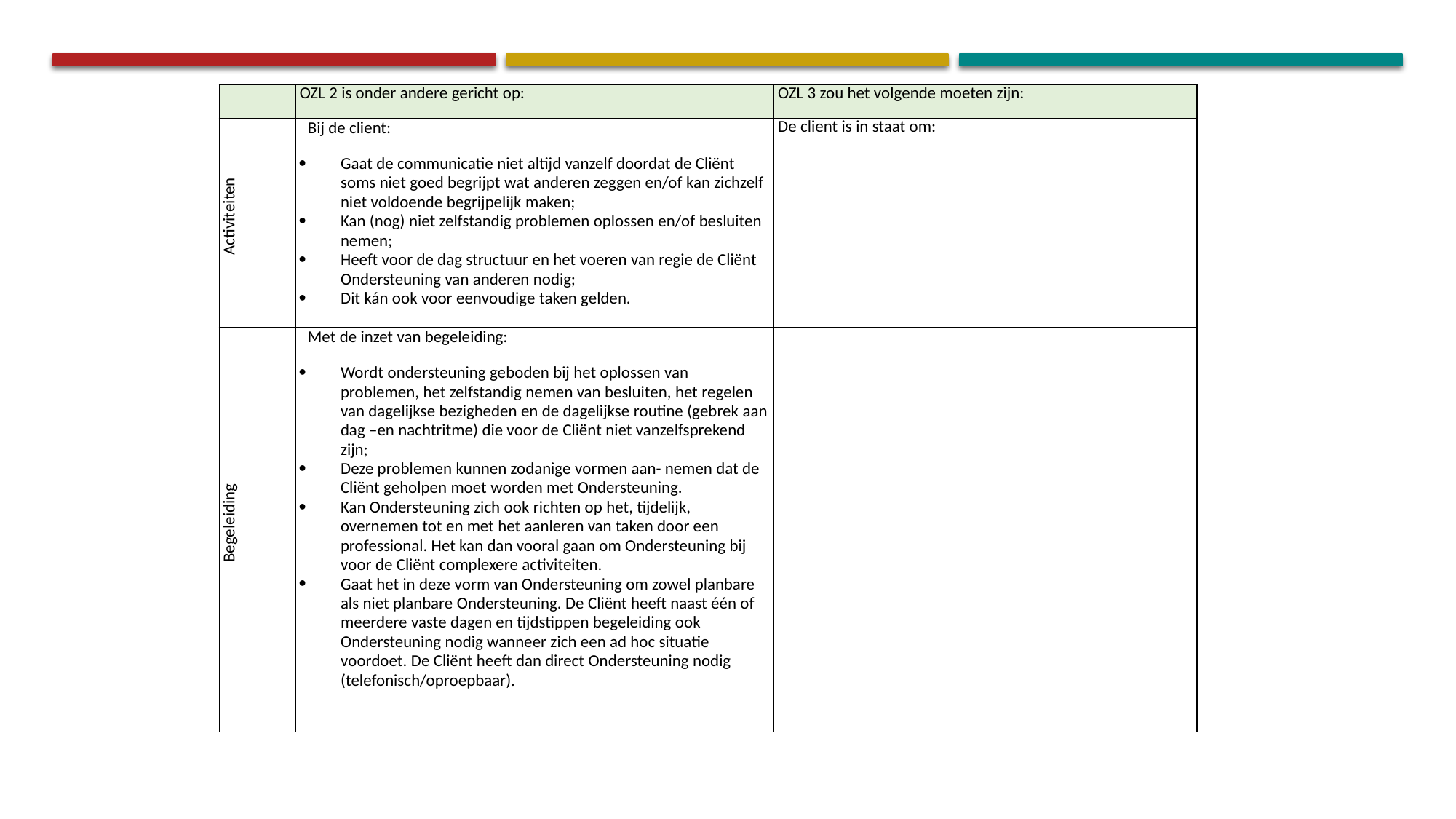

|  | OZL 2 is onder andere gericht op: | OZL 3 zou het volgende moeten zijn: |
| --- | --- | --- |
| Activiteiten | Bij de client: Gaat de communicatie niet altijd vanzelf doordat de Cliënt soms niet goed begrijpt wat anderen zeggen en/of kan zichzelf niet voldoende begrijpelijk maken; Kan (nog) niet zelfstandig problemen oplossen en/of besluiten nemen; Heeft voor de dag structuur en het voeren van regie de Cliënt Ondersteuning van anderen nodig; Dit kán ook voor eenvoudige taken gelden. | De client is in staat om: |
| Begeleiding | Met de inzet van begeleiding: Wordt ondersteuning geboden bij het oplossen van problemen, het zelfstandig nemen van besluiten, het regelen van dagelijkse bezigheden en de dagelijkse routine (gebrek aan dag –en nachtritme) die voor de Cliënt niet vanzelfsprekend zijn; Deze problemen kunnen zodanige vormen aan- nemen dat de Cliënt geholpen moet worden met Ondersteuning. Kan Ondersteuning zich ook richten op het, tijdelijk, overnemen tot en met het aanleren van taken door een professional. Het kan dan vooral gaan om Ondersteuning bij voor de Cliënt complexere activiteiten. Gaat het in deze vorm van Ondersteuning om zowel planbare als niet planbare Ondersteuning. De Cliënt heeft naast één of meerdere vaste dagen en tijdstippen begeleiding ook Ondersteuning nodig wanneer zich een ad hoc situatie voordoet. De Cliënt heeft dan direct Ondersteuning nodig (telefonisch/oproepbaar). |  |